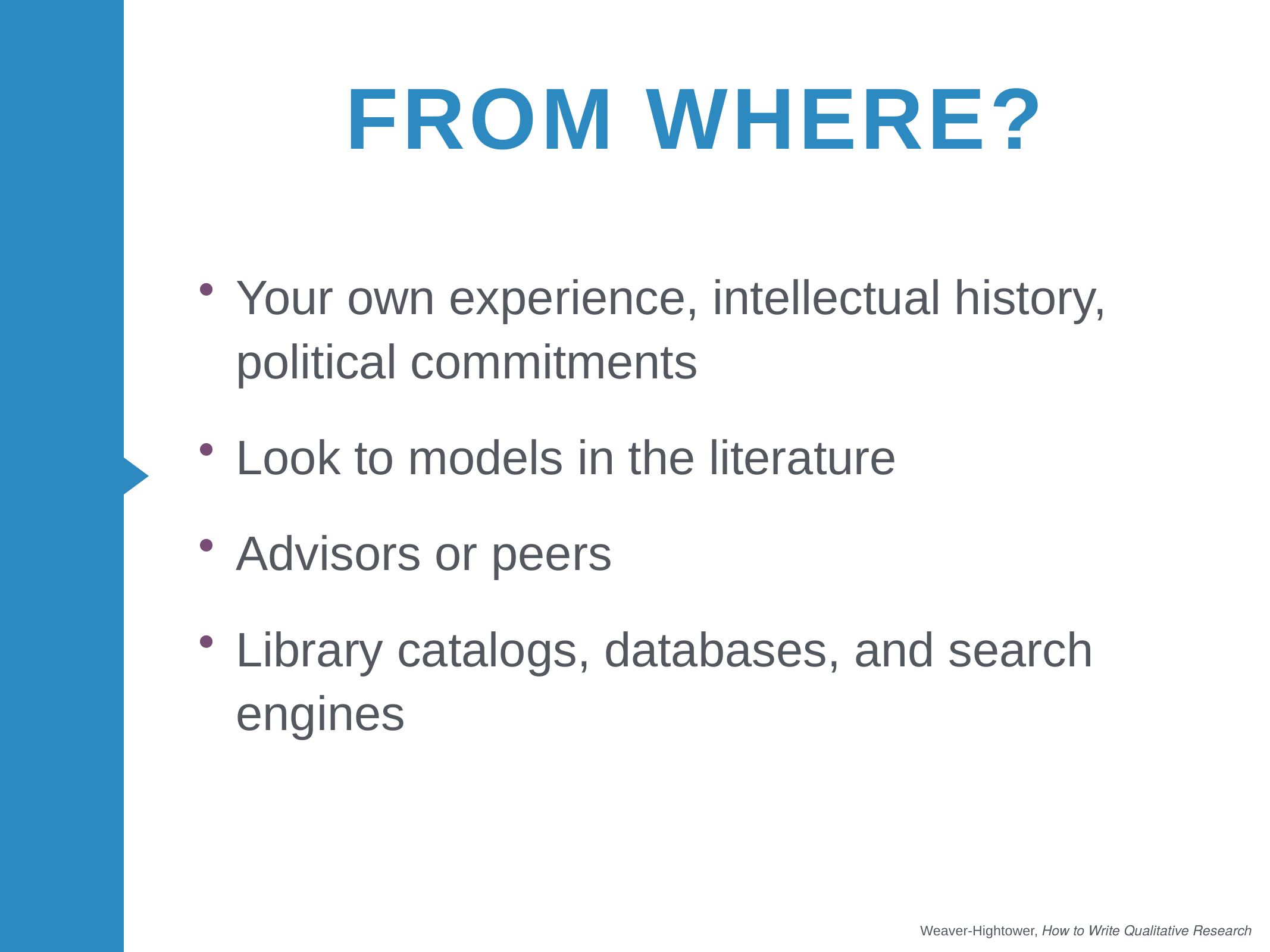

# From where?
Your own experience, intellectual history, political commitments
Look to models in the literature
Advisors or peers
Library catalogs, databases, and search engines